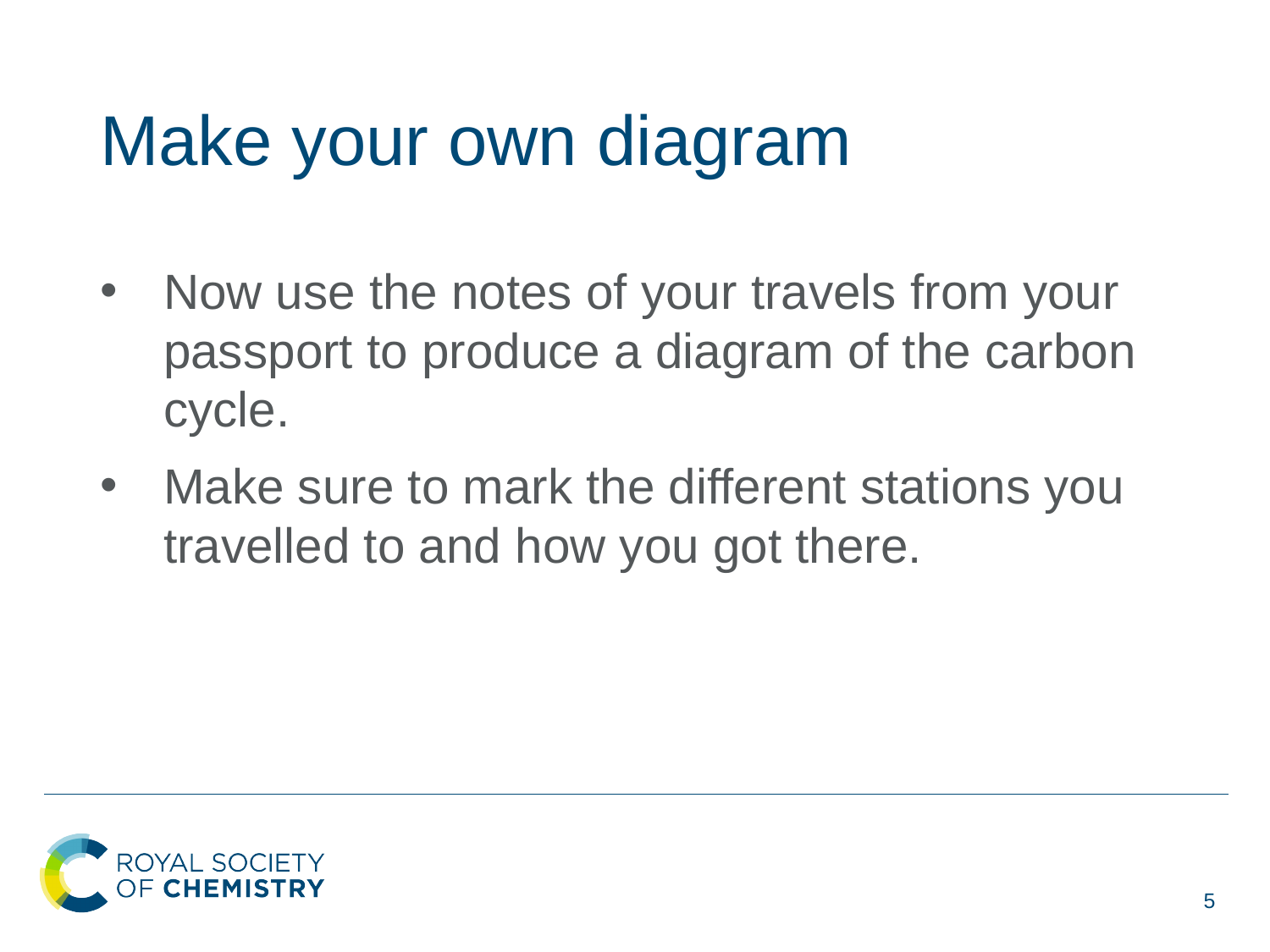

# Make your own diagram
Now use the notes of your travels from your passport to produce a diagram of the carbon cycle.
Make sure to mark the different stations you travelled to and how you got there.
5